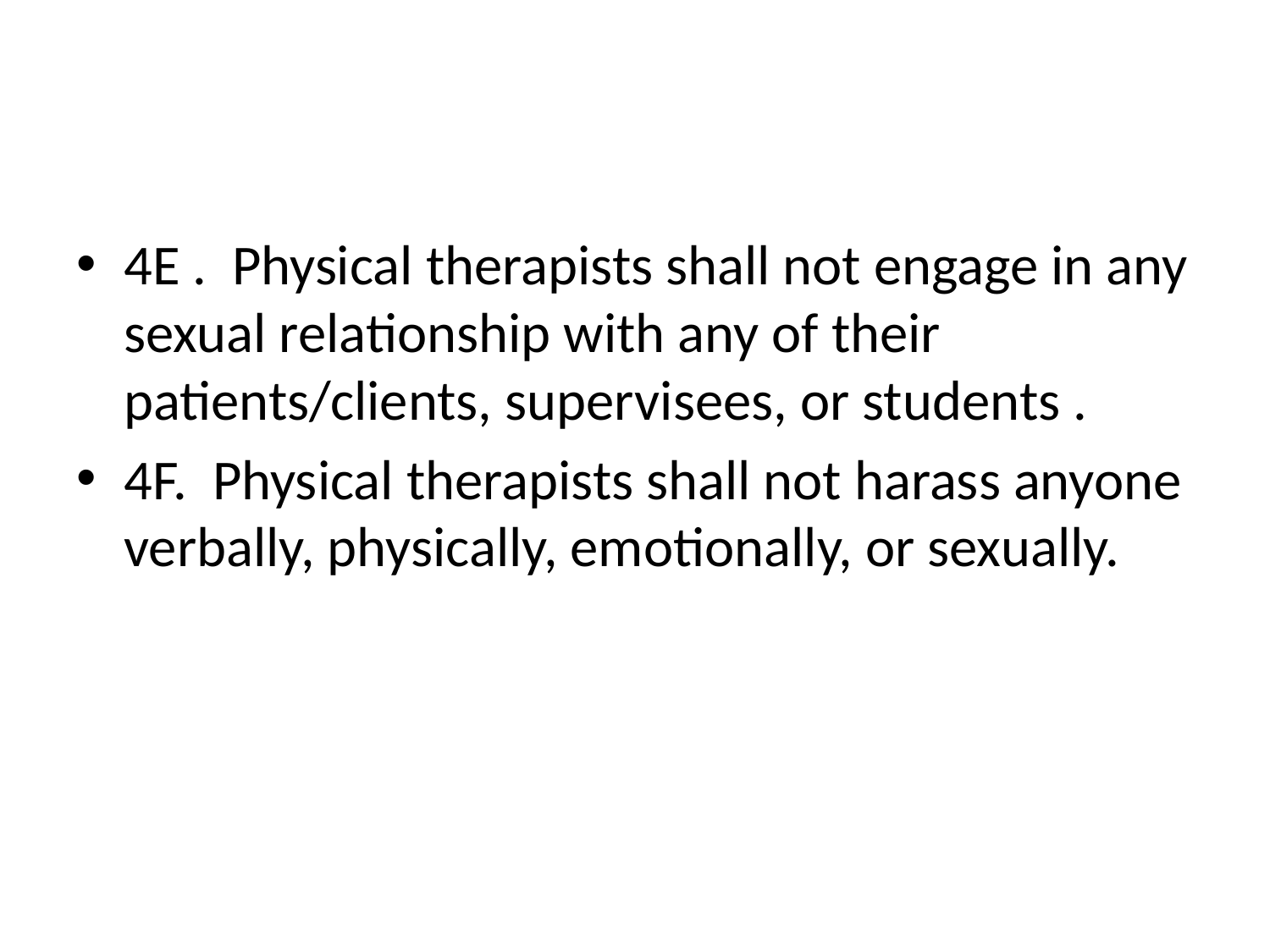

#
4E .  Physical therapists shall not engage in any sexual relationship with any of their patients/clients, supervisees, or students .
4F.  Physical therapists shall not harass anyone verbally, physically, emotionally, or sexually.